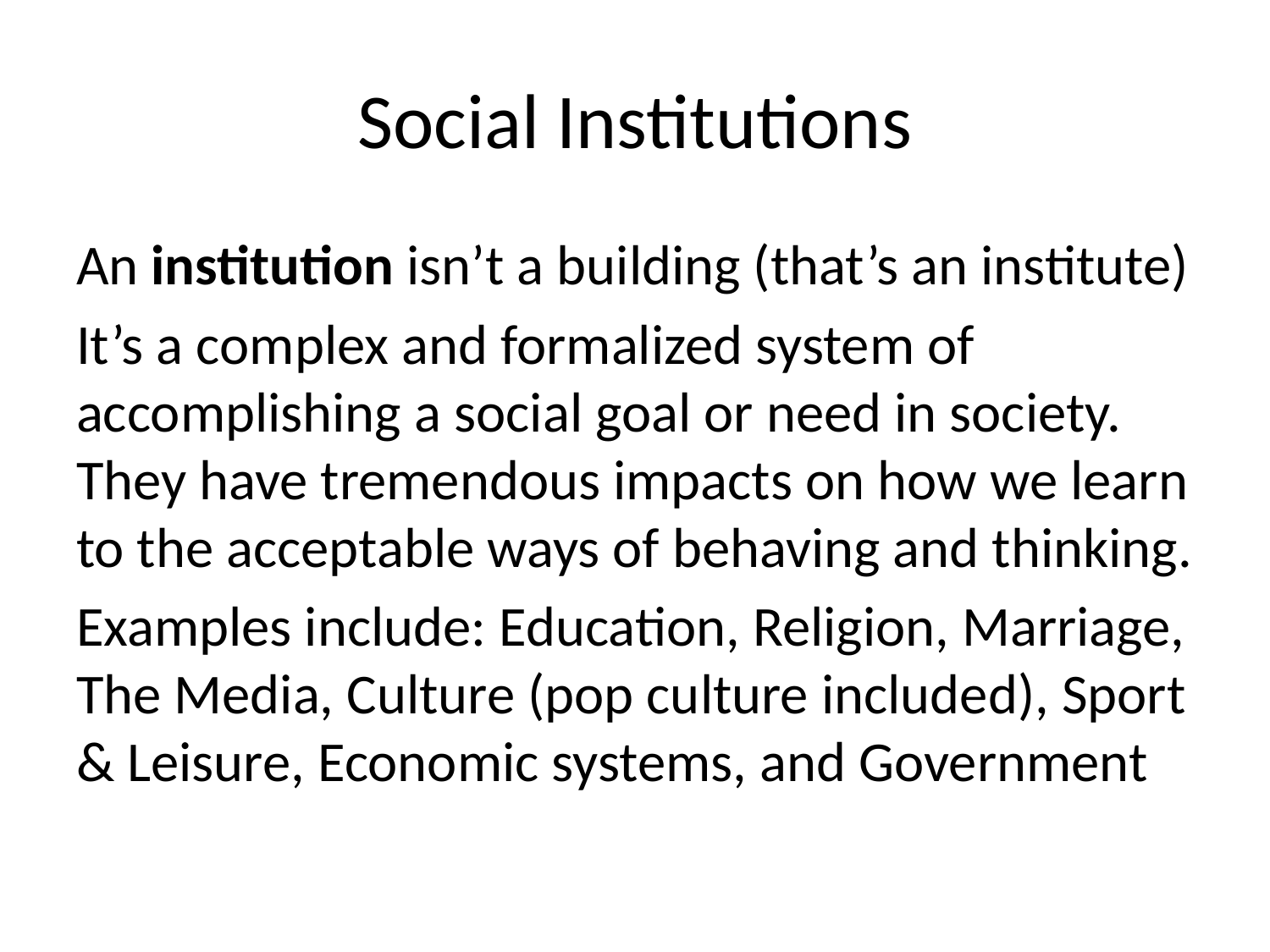

# Social Institutions
An institution isn’t a building (that’s an institute)
It’s a complex and formalized system of accomplishing a social goal or need in society. They have tremendous impacts on how we learn to the acceptable ways of behaving and thinking.
Examples include: Education, Religion, Marriage, The Media, Culture (pop culture included), Sport & Leisure, Economic systems, and Government